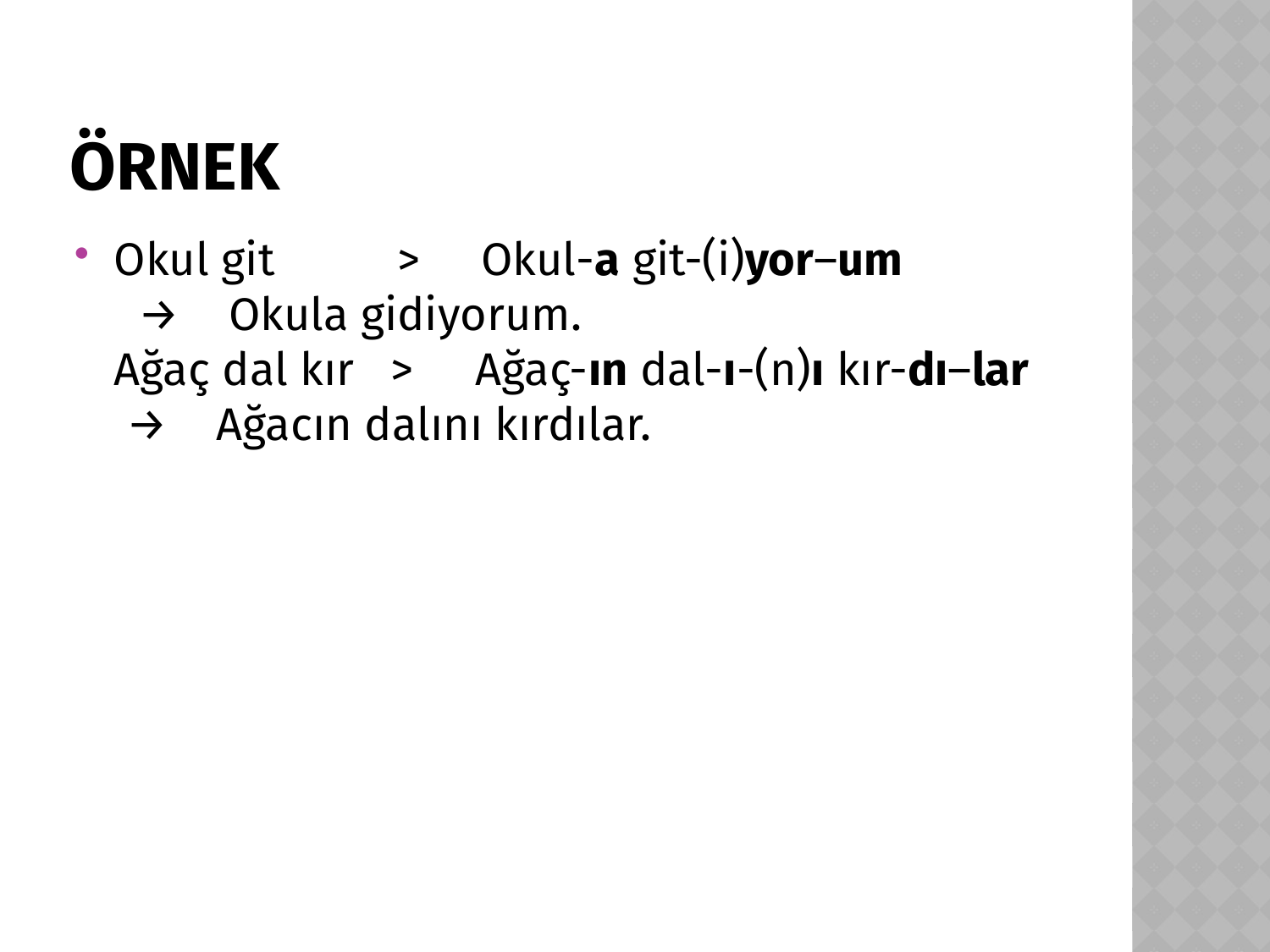

# örnek
Okul git          >     Okul-a git-(i)yor–um              →    Okula gidiyorum.
Ağaç dal kır   >     Ağaç-ın dal-ı-(n)ı kır-dı–lar   →    Ağacın dalını kırdılar.